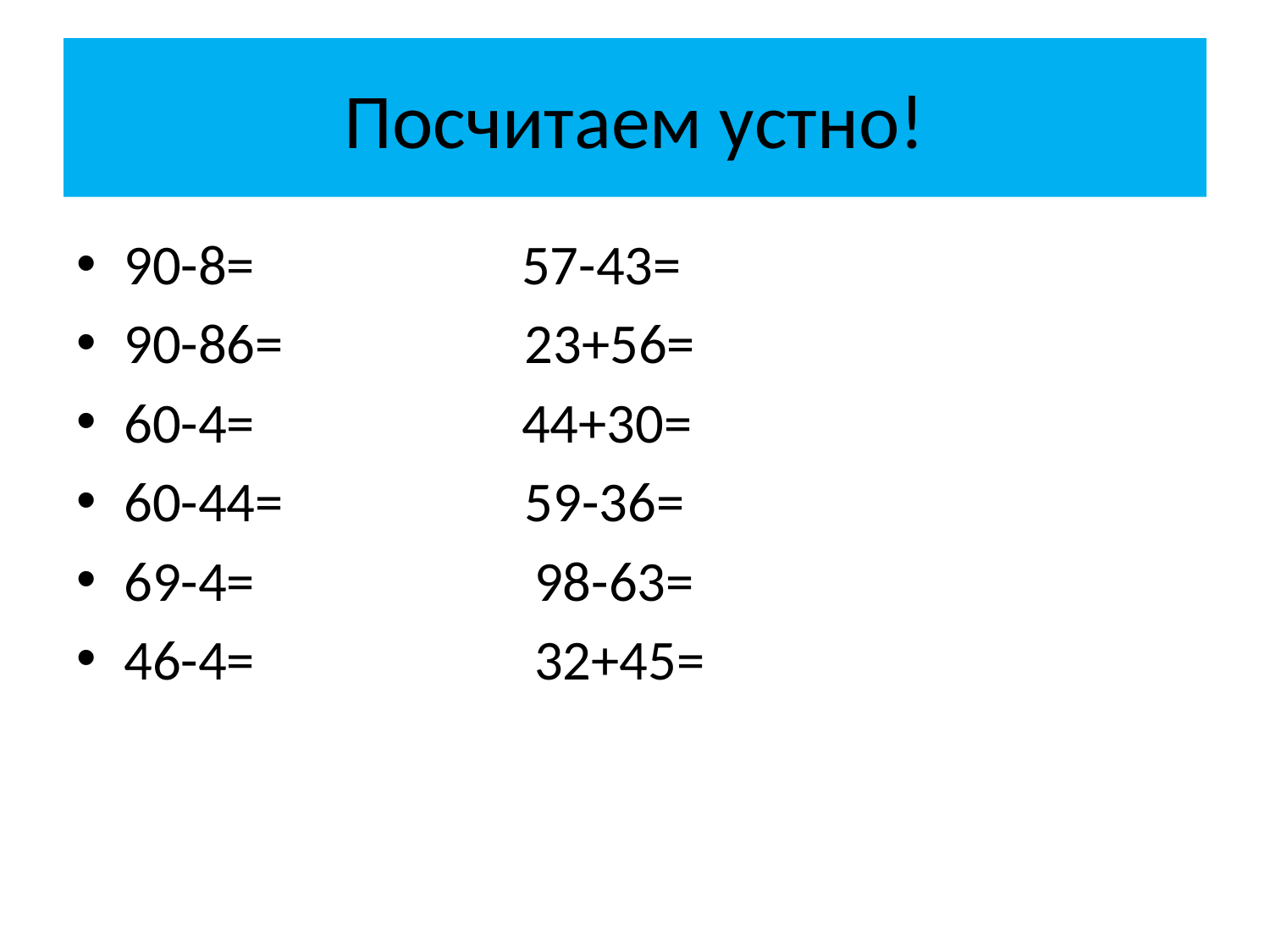

# Посчитаем устно!
90-8=                     57-43=
90-86=                   23+56=
60-4=                     44+30=
60-44=                   59-36=
69-4=                      98-63=
46-4=                      32+45=